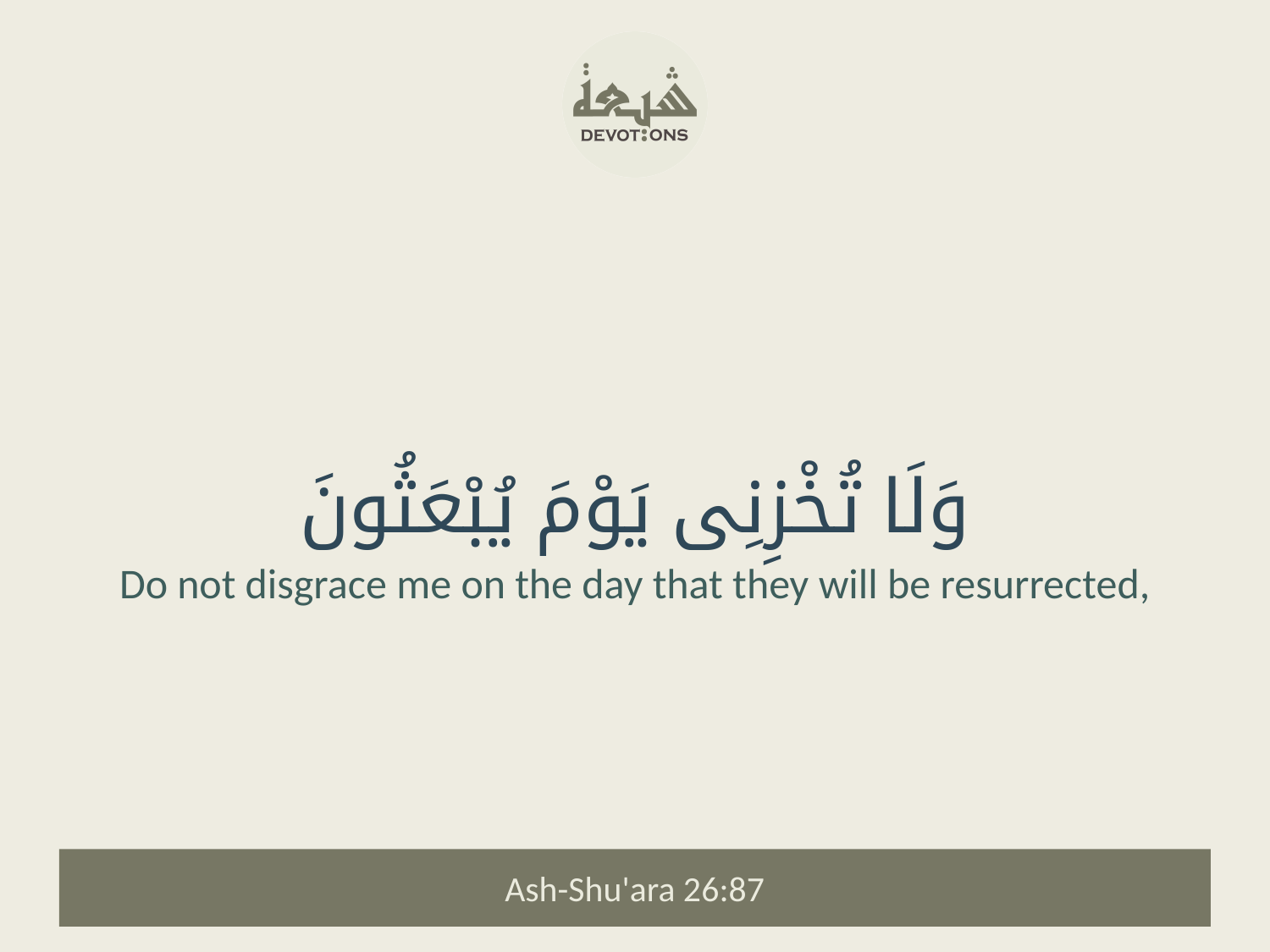

وَلَا تُخْزِنِى يَوْمَ يُبْعَثُونَ
Do not disgrace me on the day that they will be resurrected,
Ash-Shu'ara 26:87